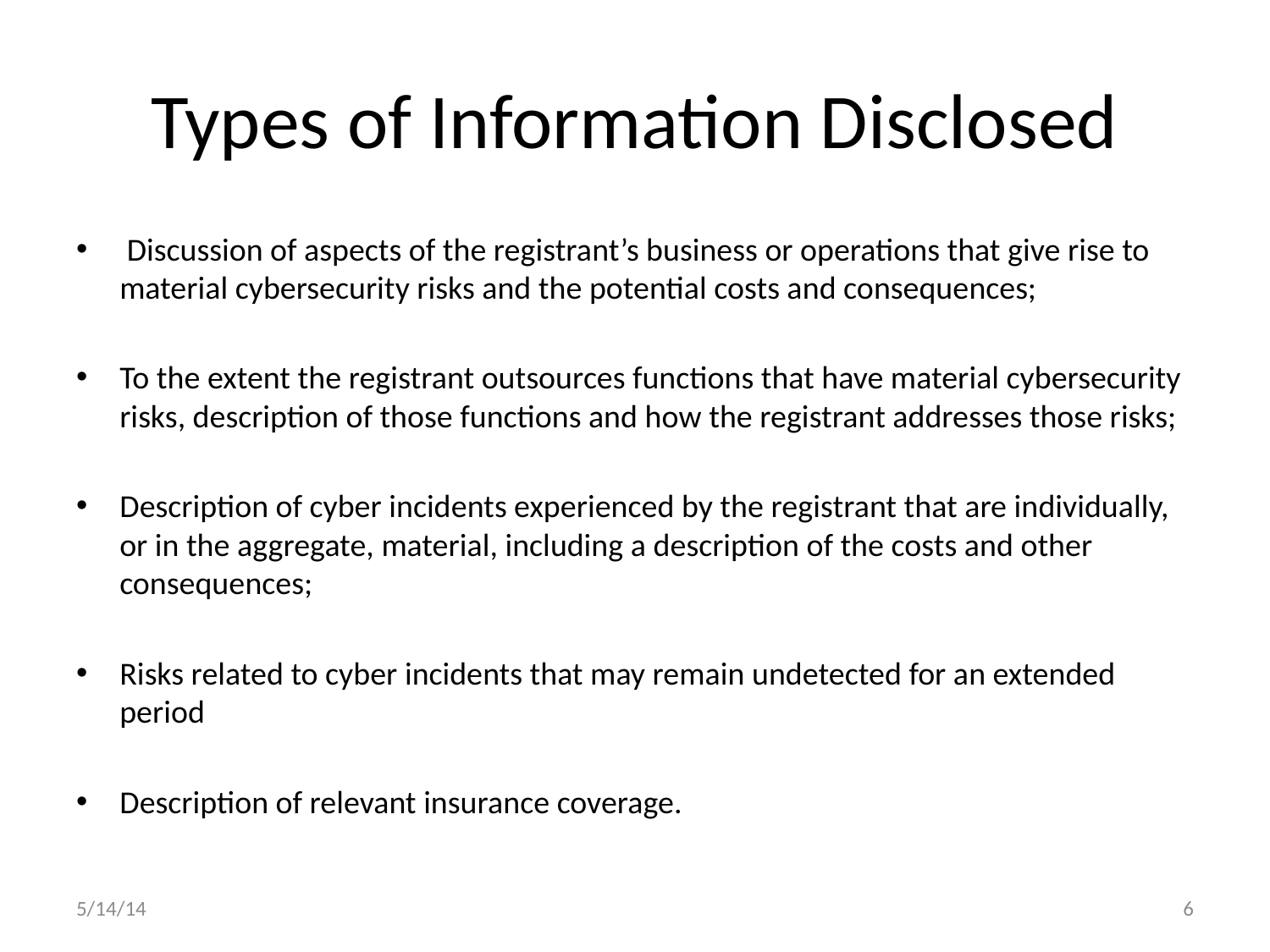

# Types of Information Disclosed
 Discussion of aspects of the registrant’s business or operations that give rise to material cybersecurity risks and the potential costs and consequences;

To the extent the registrant outsources functions that have material cybersecurity risks, description of those functions and how the registrant addresses those risks;

Description of cyber incidents experienced by the registrant that are individually, or in the aggregate, material, including a description of the costs and other consequences;

Risks related to cyber incidents that may remain undetected for an extended period

Description of relevant insurance coverage.
5/14/14
6